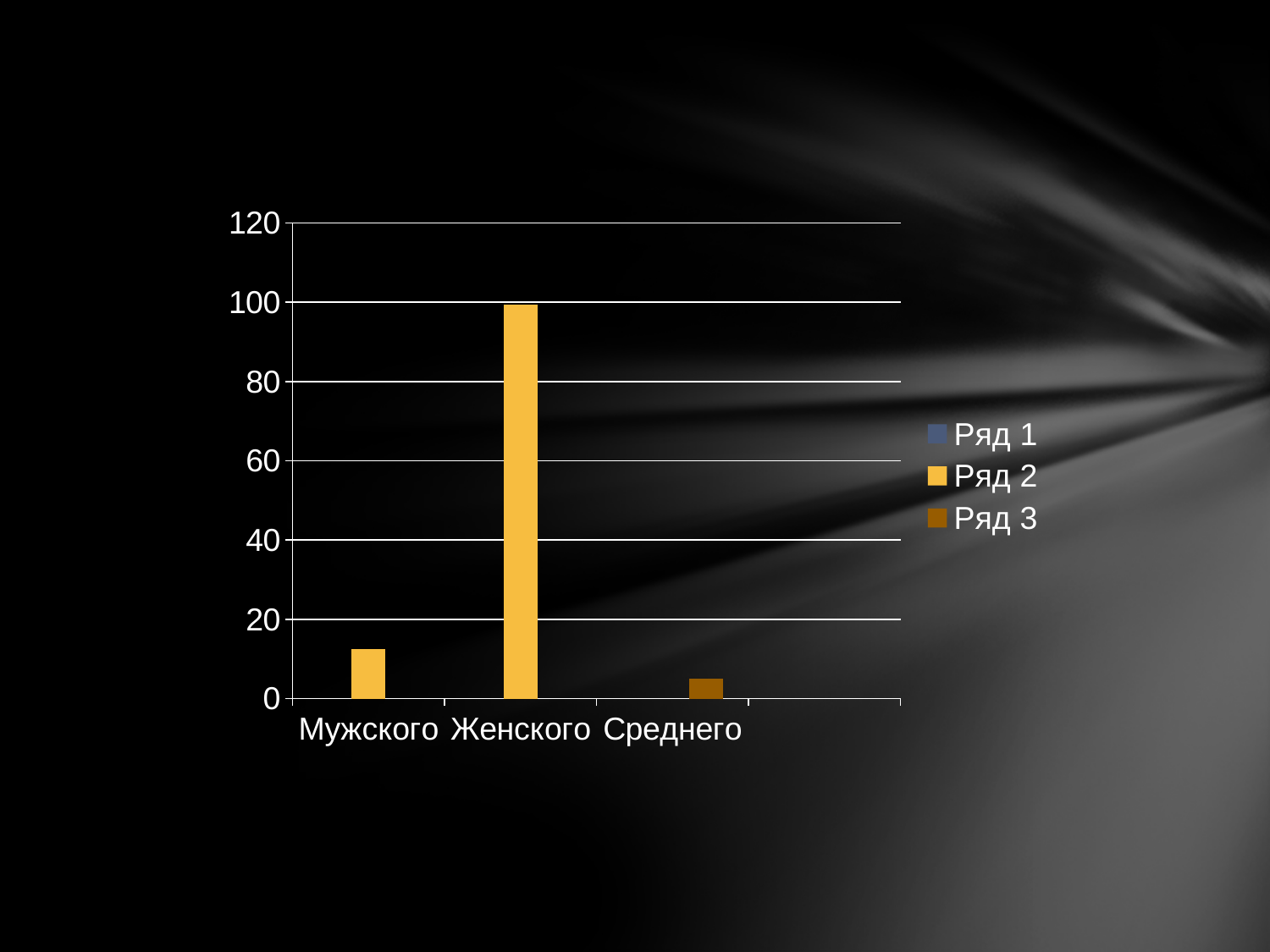

#

### Chart

| Category | Ряд 1 | Ряд 2 | Ряд 3 |
|---|---|---|---|
| Мужского  | None | 12.5 | None |
| Женского | None | 99.5 | None |
| Среднего | None | None | 5.0 |